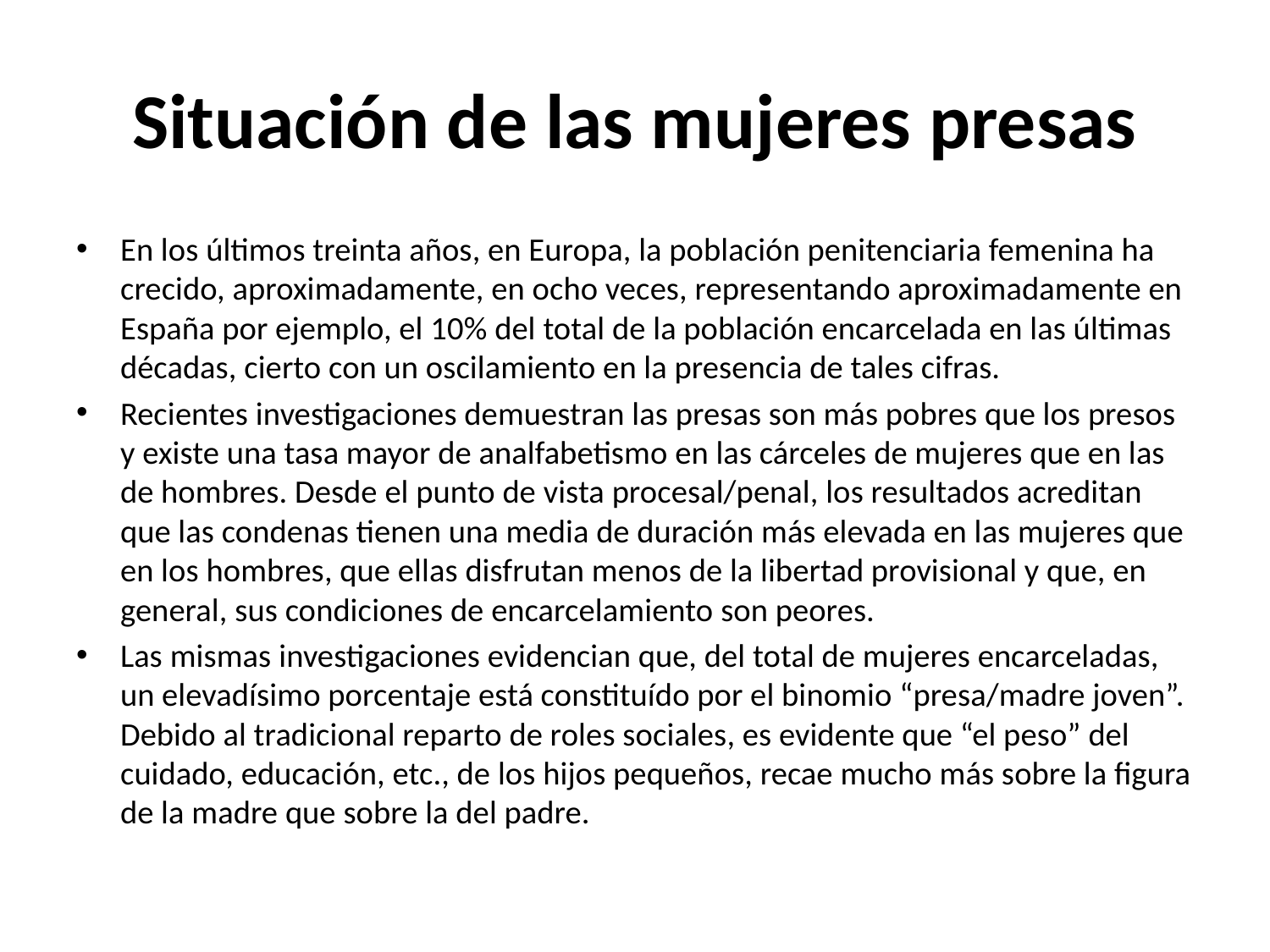

# Situación de las mujeres presas
En los últimos treinta años, en Europa, la población penitenciaria femenina ha crecido, aproximadamente, en ocho veces, representando aproximadamente en España por ejemplo, el 10% del total de la población encarcelada en las últimas décadas, cierto con un oscilamiento en la presencia de tales cifras.
Recientes investigaciones demuestran las presas son más pobres que los presos y existe una tasa mayor de analfabetismo en las cárceles de mujeres que en las de hombres. Desde el punto de vista procesal/penal, los resultados acreditan que las condenas tienen una media de duración más elevada en las mujeres que en los hombres, que ellas disfrutan menos de la libertad provisional y que, en general, sus condiciones de encarcelamiento son peores.
Las mismas investigaciones evidencian que, del total de mujeres encarceladas, un elevadísimo porcentaje está constituído por el binomio “presa/madre joven”. Debido al tradicional reparto de roles sociales, es evidente que “el peso” del cuidado, educación, etc., de los hijos pequeños, recae mucho más sobre la figura de la madre que sobre la del padre.